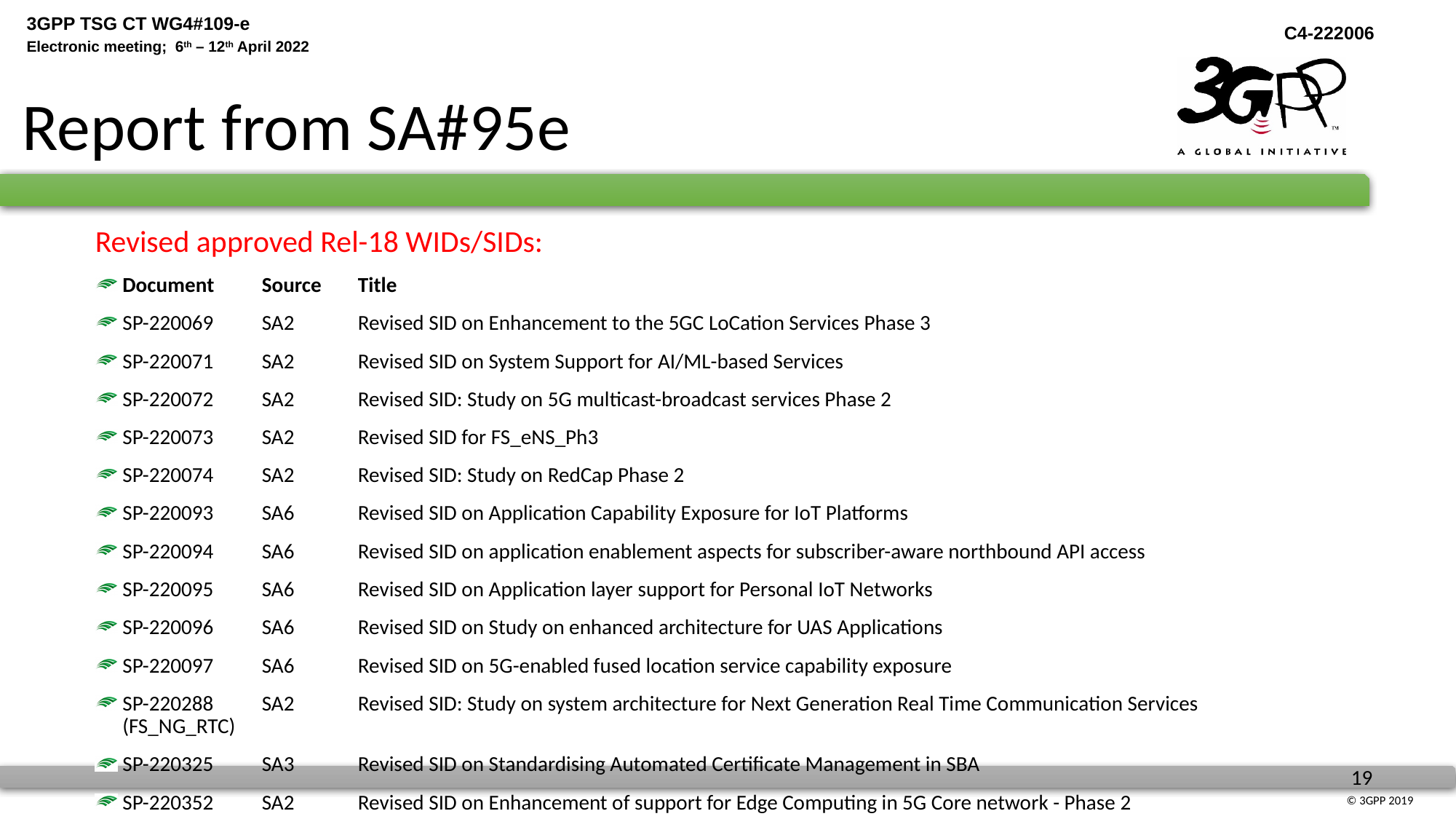

# Report from SA#95e
Revised approved Rel-18 WIDs/SIDs:
Document	Source	Title
SP-220069	SA2	Revised SID on Enhancement to the 5GC LoCation Services Phase 3
SP-220071	SA2	Revised SID on System Support for AI/ML-based Services
SP-220072	SA2	Revised SID: Study on 5G multicast-broadcast services Phase 2
SP-220073	SA2	Revised SID for FS_eNS_Ph3
SP-220074	SA2	Revised SID: Study on RedCap Phase 2
SP-220093	SA6	Revised SID on Application Capability Exposure for IoT Platforms
SP-220094	SA6	Revised SID on application enablement aspects for subscriber-aware northbound API access
SP-220095	SA6	Revised SID on Application layer support for Personal IoT Networks
SP-220096	SA6	Revised SID on Study on enhanced architecture for UAS Applications
SP-220097	SA6	Revised SID on 5G-enabled fused location service capability exposure
SP-220288	SA2	Revised SID: Study on system architecture for Next Generation Real Time Communication Services (FS_NG_RTC)
SP-220325	SA3	Revised SID on Standardising Automated Certificate Management in SBA
SP-220352	SA2	Revised SID on Enhancement of support for Edge Computing in 5G Core network - Phase 2